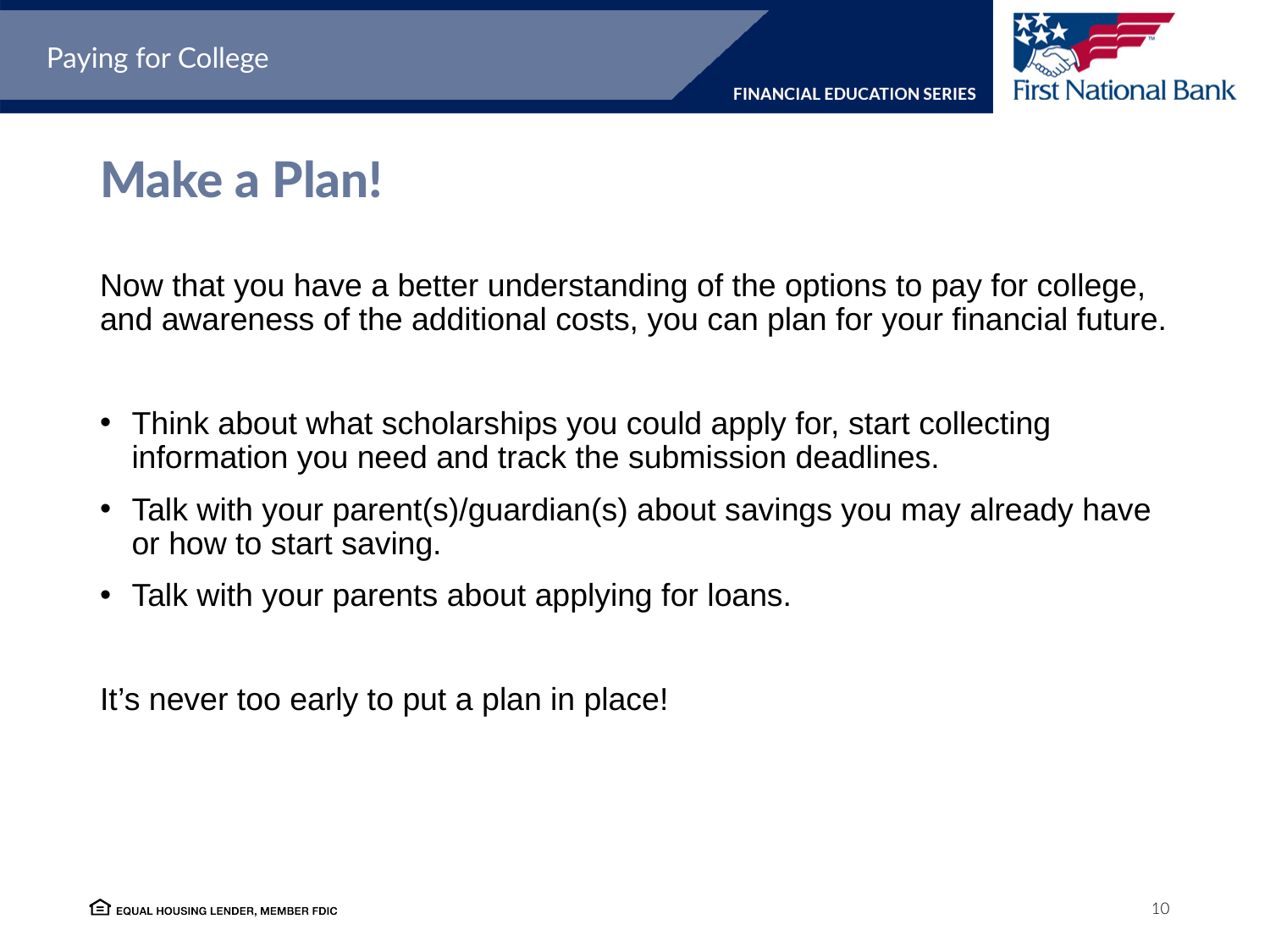

Paying for College
# Make a Plan!
Now that you have a better understanding of the options to pay for college, and awareness of the additional costs, you can plan for your financial future.

Think about what scholarships you could apply for, start collecting information you need and track the submission deadlines.
Talk with your parent(s)/guardian(s) about savings you may already have or how to start saving.
Talk with your parents about applying for loans.

It’s never too early to put a plan in place!

10